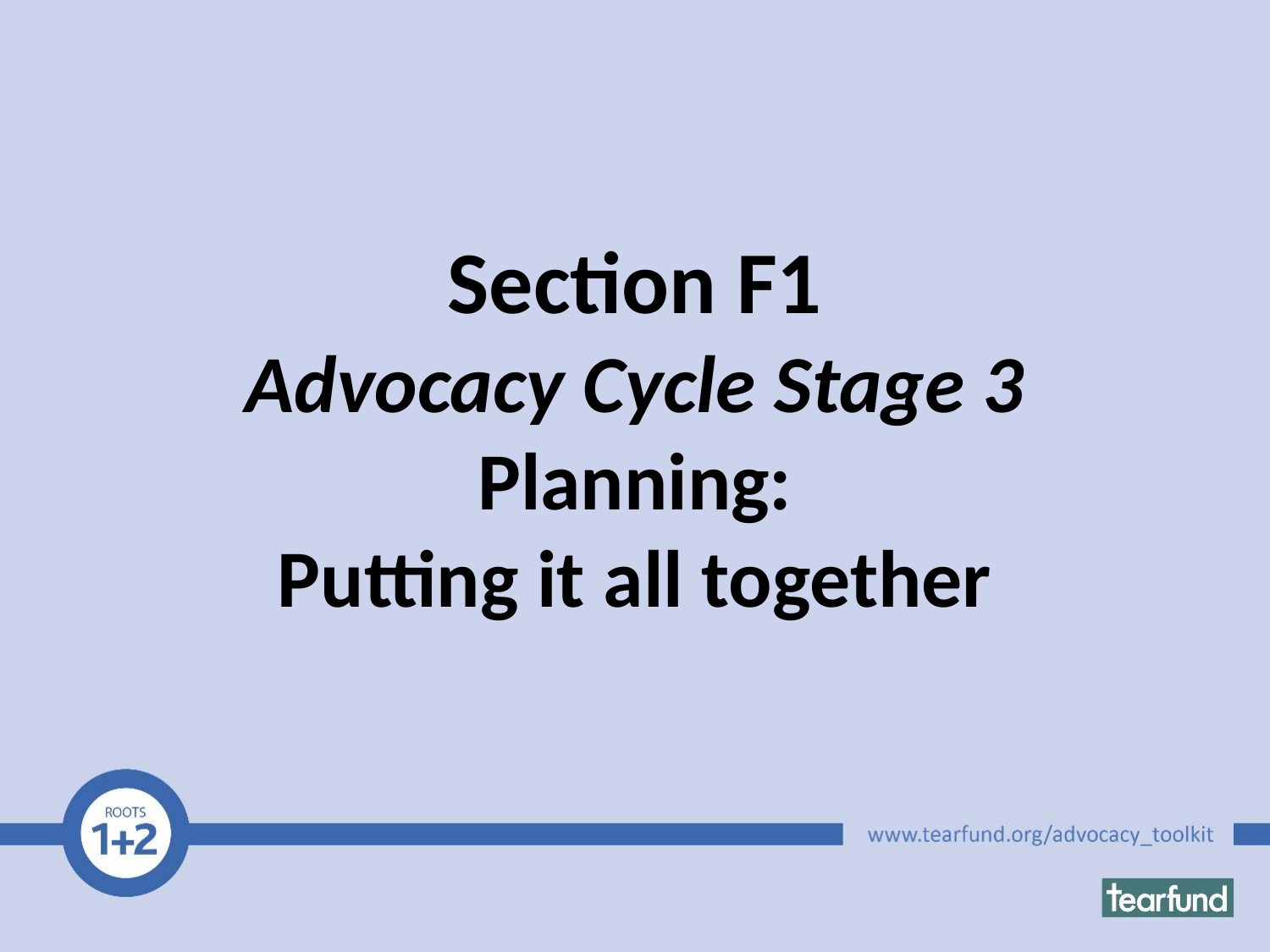

# Section F1 Advocacy Cycle Stage 3 Planning: Putting it all together